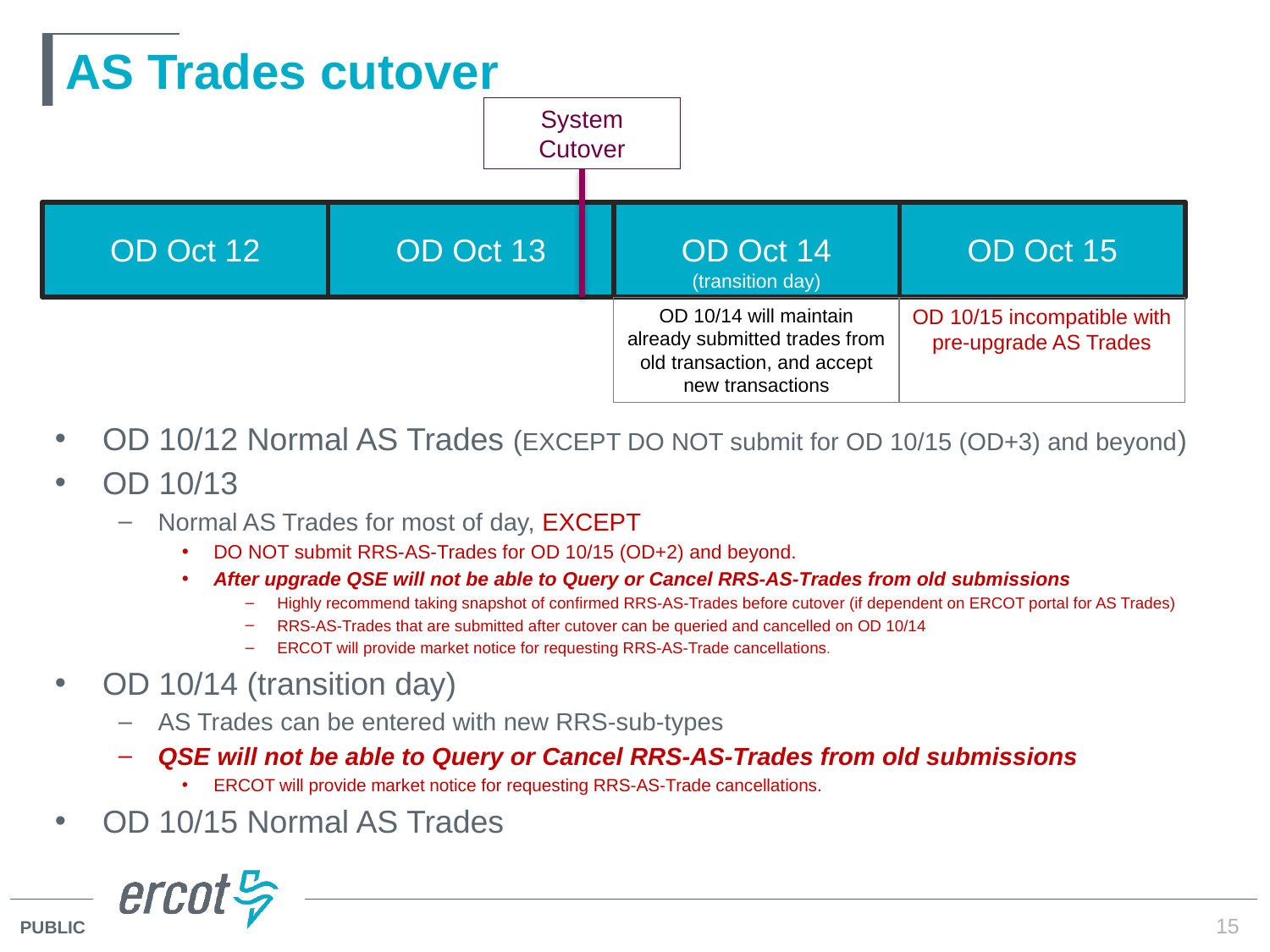

# AS Trades cutover
System
Cutover
OD Oct 12
OD Oct 13

OD Oct 14
(transition day)
OD Oct 15
OD 10/14 will maintain already submitted trades from old transaction, and accept new transactions
OD 10/15 incompatible with pre-upgrade AS Trades

OD 10/12 Normal AS Trades (EXCEPT DO NOT submit for OD 10/15 (OD+3) and beyond)
OD 10/13
Normal AS Trades for most of day, EXCEPT
DO NOT submit RRS-AS-Trades for OD 10/15 (OD+2) and beyond.
After upgrade QSE will not be able to Query or Cancel RRS-AS-Trades from old submissions
Highly recommend taking snapshot of confirmed RRS-AS-Trades before cutover (if dependent on ERCOT portal for AS Trades)
RRS-AS-Trades that are submitted after cutover can be queried and cancelled on OD 10/14
ERCOT will provide market notice for requesting RRS-AS-Trade cancellations.
OD 10/14 (transition day)
AS Trades can be entered with new RRS-sub-types
QSE will not be able to Query or Cancel RRS-AS-Trades from old submissions
ERCOT will provide market notice for requesting RRS-AS-Trade cancellations.
OD 10/15 Normal AS Trades

15